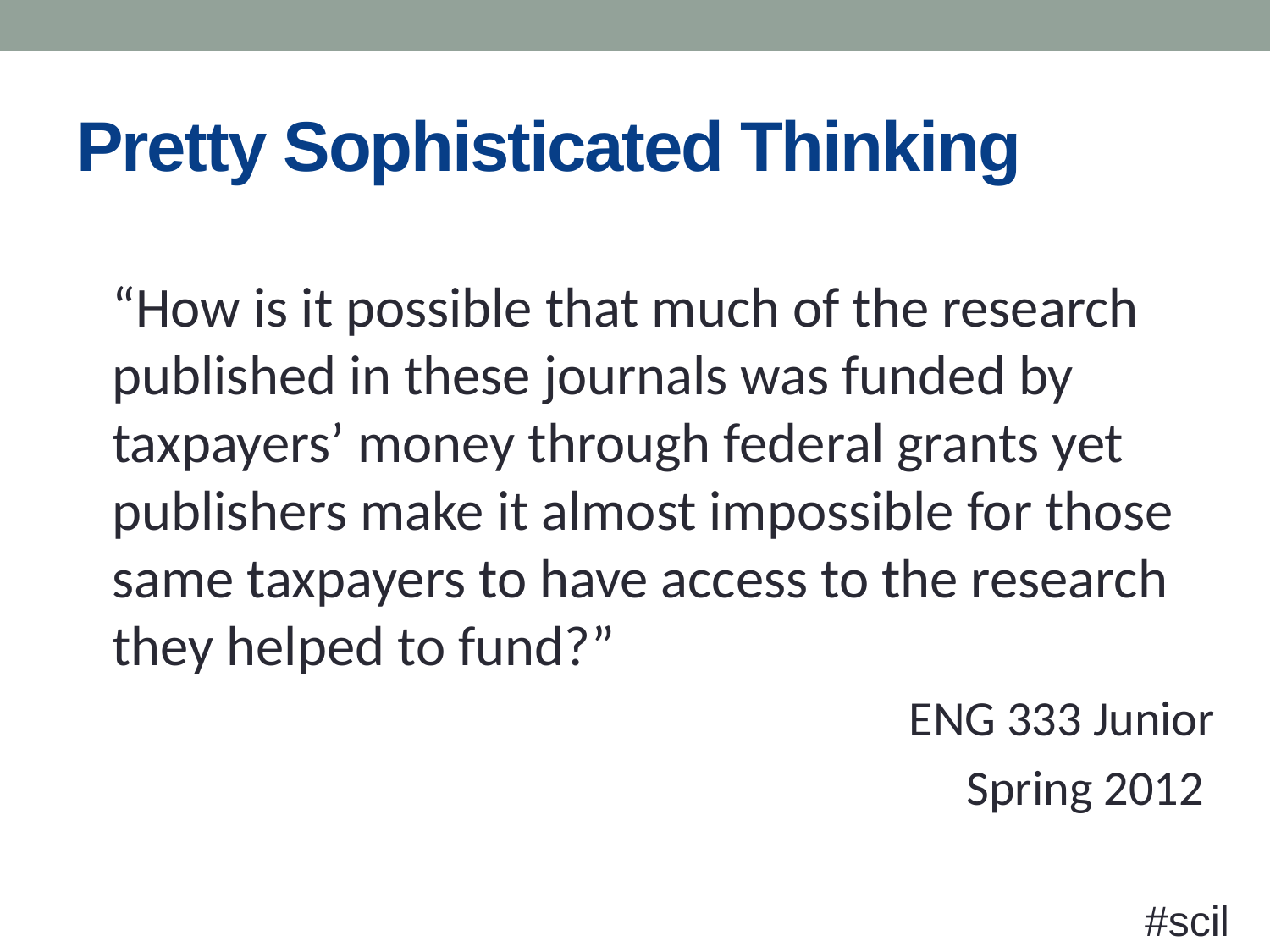

# Pretty Sophisticated Thinking
	“How is it possible that much of the research published in these journals was funded by taxpayers’ money through federal grants yet publishers make it almost impossible for those same taxpayers to have access to the research they helped to fund?”
	ENG 333 Junior
Spring 2012
#scil